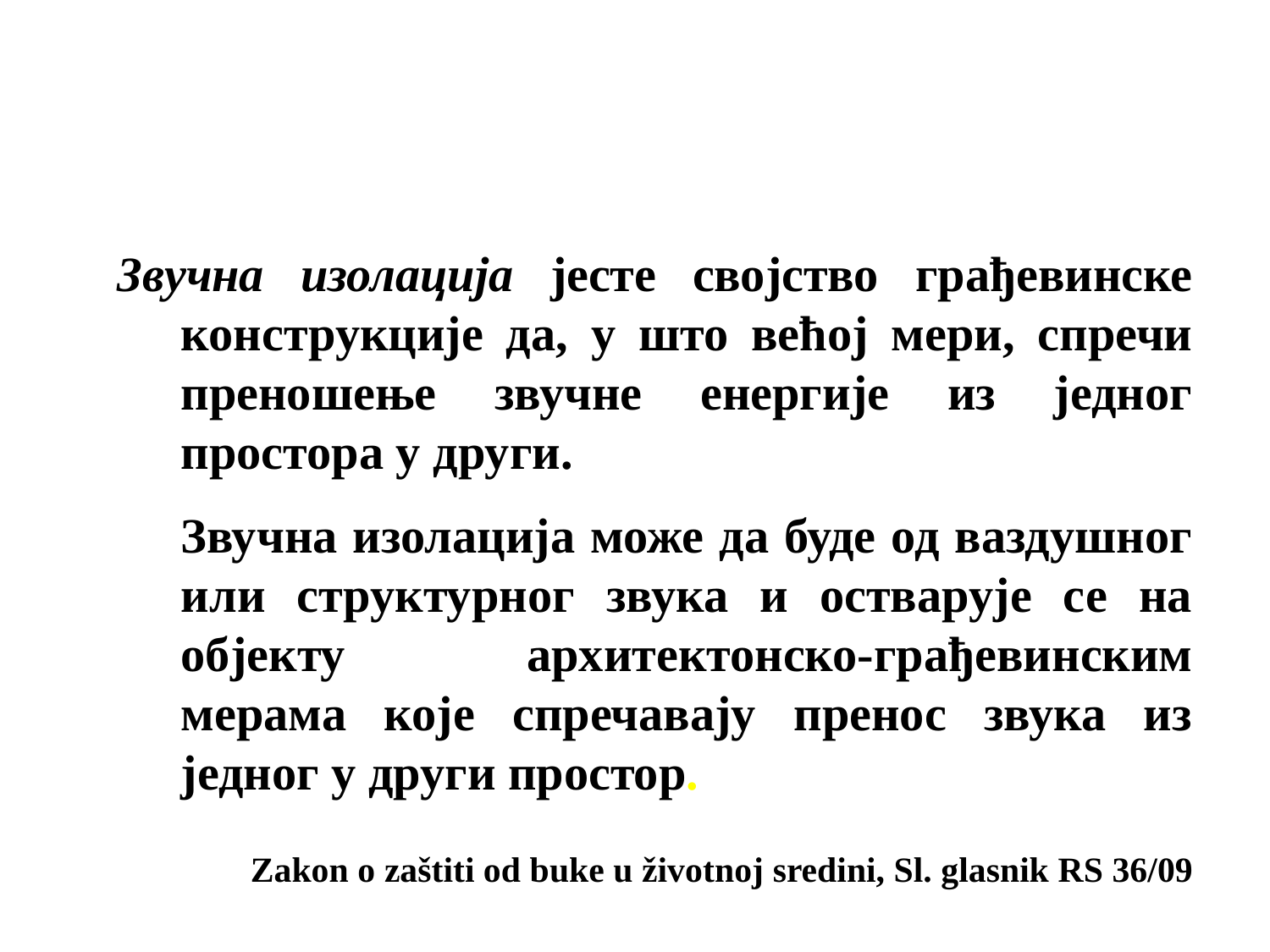

Звучна изолација јесте својство грађевинске конструкције да, у што већој мери, спречи преношење звучне енергије из једног простора у други.
	Звучна изолација може да буде од ваздушног или структурног звука и остварује се на објекту архитектонско-грађевинским мерама које спречавају пренос звука из једног у други простор.
Zakon o zaštiti od buke u životnoj sredini, Sl. glasnik RS 36/09